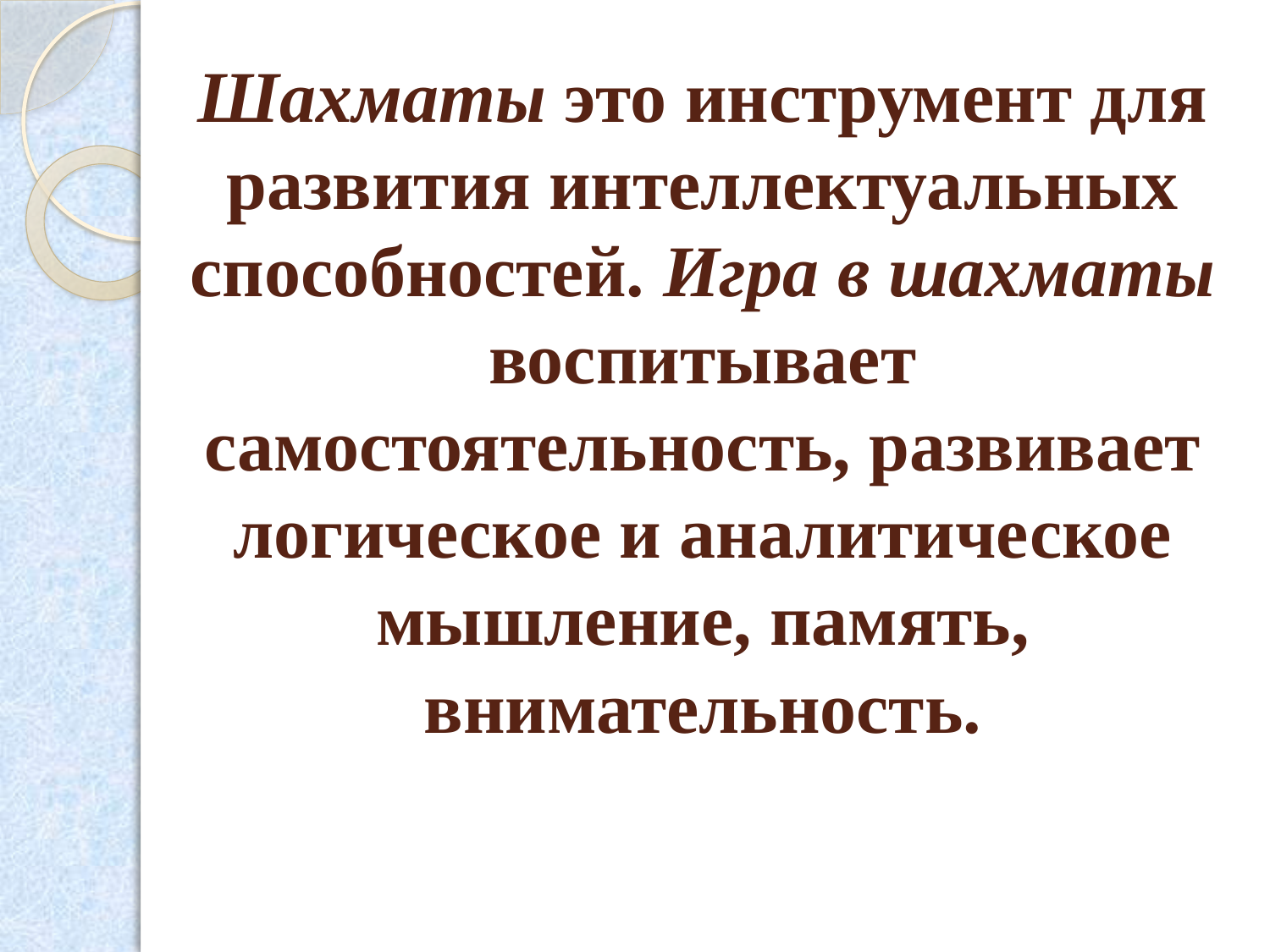

# Шахматы это инструмент для развития интеллектуальных способностей. Игра в шахматы воспитывает самостоятельность, развивает логическое и аналитическое мышление, память, внимательность.